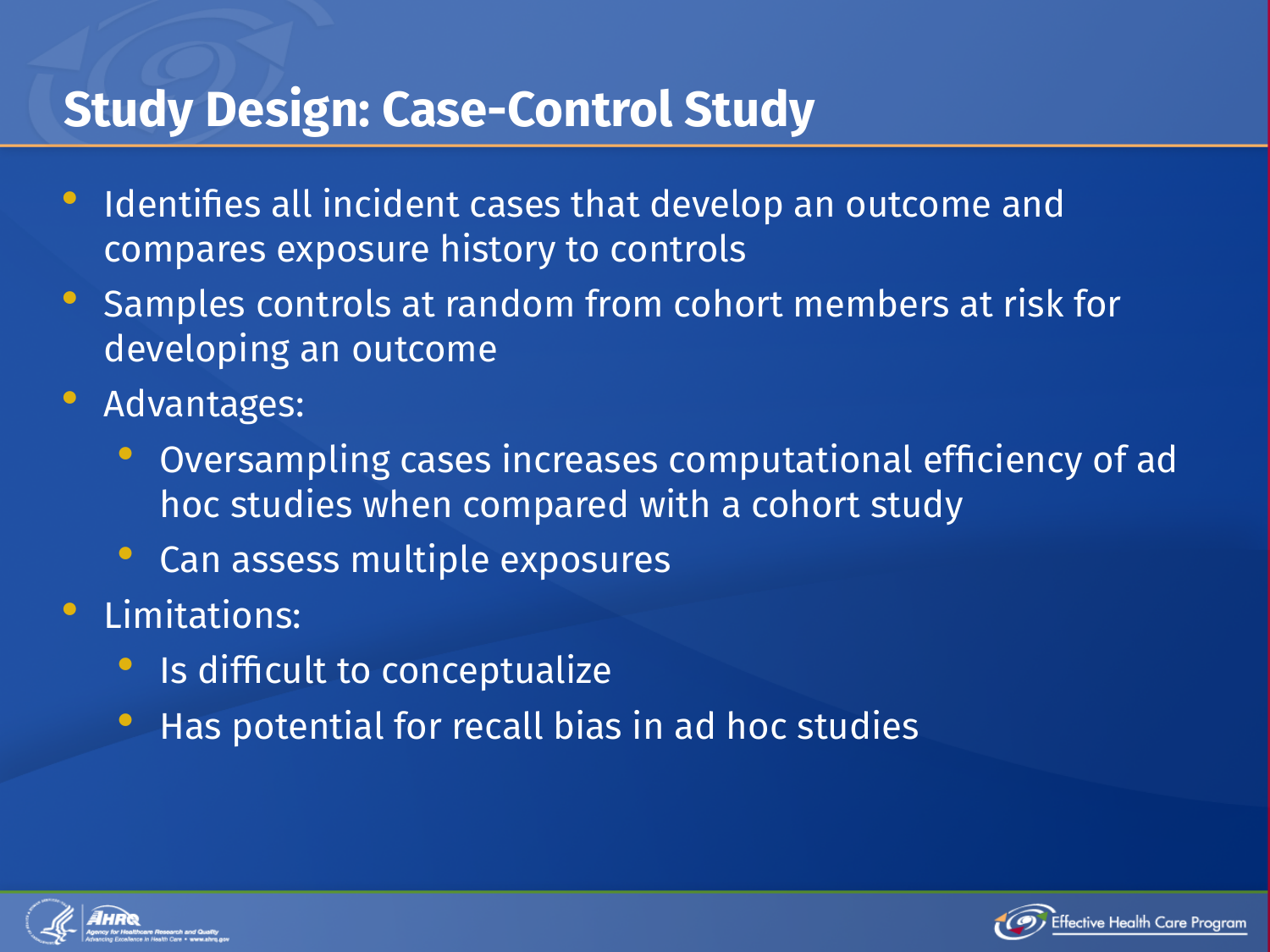

# Study Design: Case-Control Study
Identifies all incident cases that develop an outcome and compares exposure history to controls
Samples controls at random from cohort members at risk for developing an outcome
Advantages:
Oversampling cases increases computational efficiency of ad hoc studies when compared with a cohort study
Can assess multiple exposures
Limitations:
Is difficult to conceptualize
Has potential for recall bias in ad hoc studies